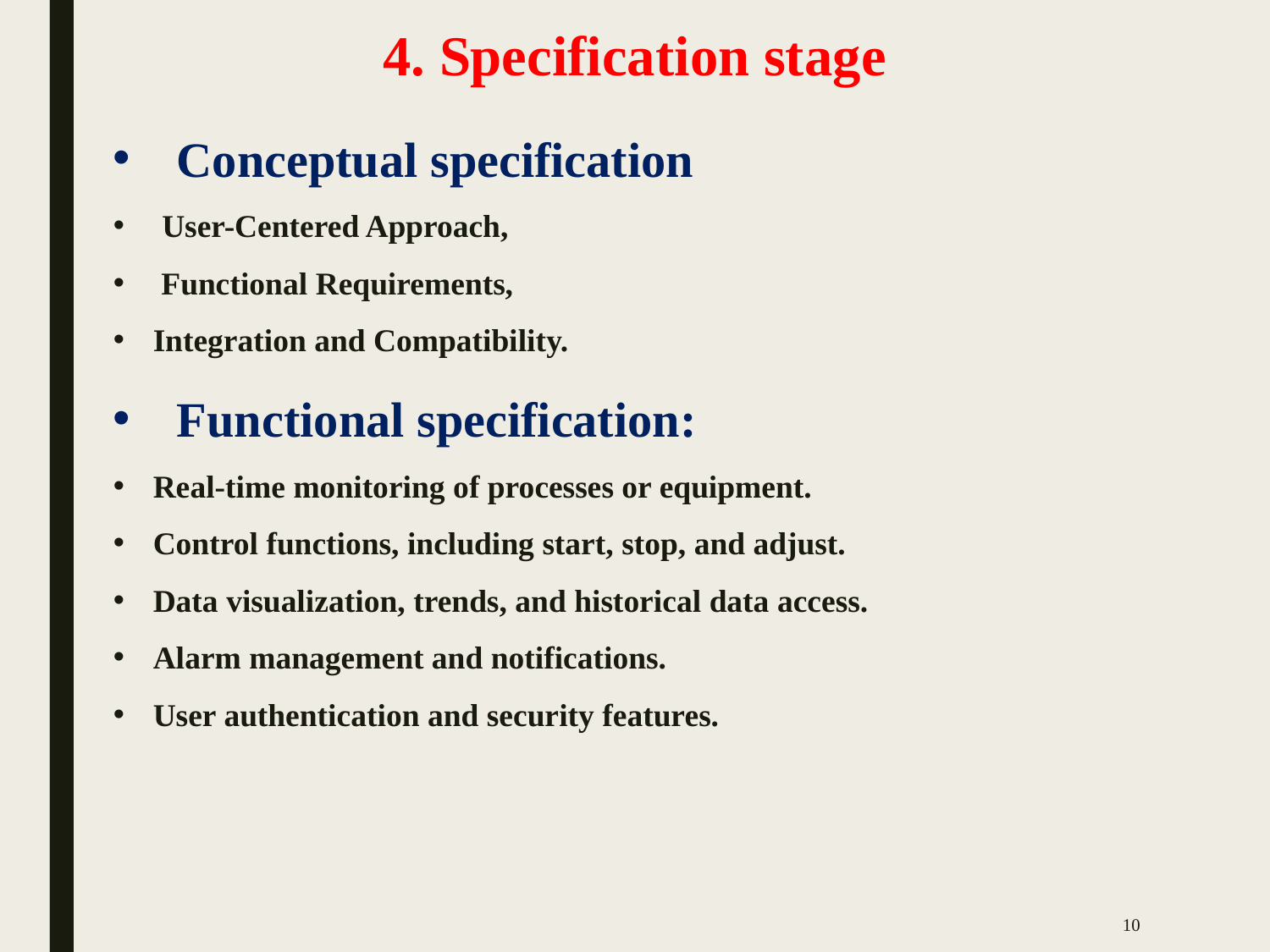

# 4. Specification stage
Conceptual specification
 User-Centered Approach,
 Functional Requirements,
Integration and Compatibility.
Functional specification:
Real-time monitoring of processes or equipment.
Control functions, including start, stop, and adjust.
Data visualization, trends, and historical data access.
Alarm management and notifications.
User authentication and security features.
10